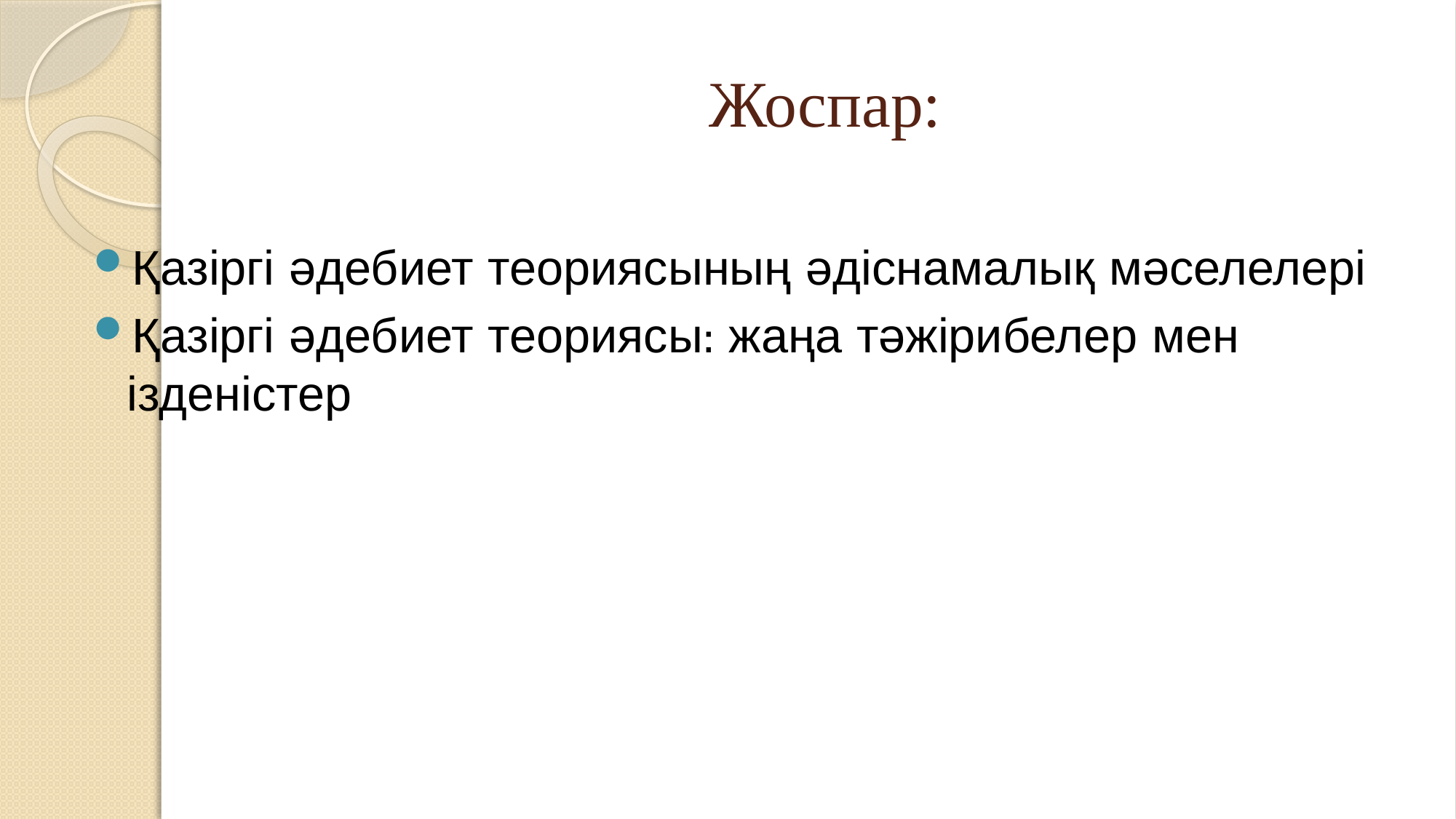

# Жоспар:
Қазіргі әдебиет теориясының әдіснамалық мәселелері
Қазіргі әдебиет теориясы: жаңа тәжірибелер мен ізденістер